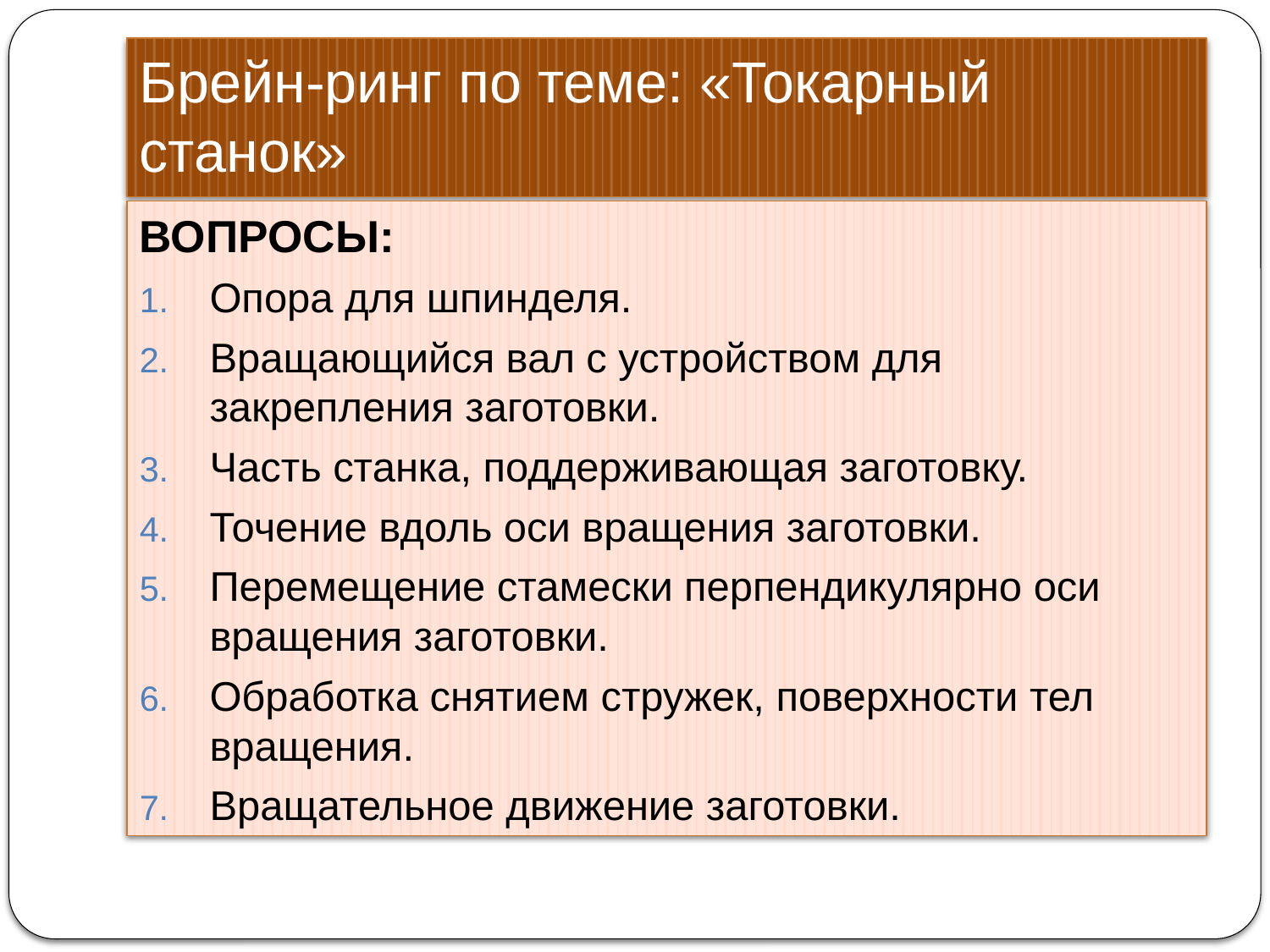

# Брейн-ринг по теме: «Токарный станок»
ВОПРОСЫ:
Опора для шпинделя.
Вращающийся вал с устройством для закрепления заготовки.
Часть станка, поддерживающая заготовку.
Точение вдоль оси вращения заготовки.
Перемещение стамески перпендикулярно оси вращения заготовки.
Обработка снятием стружек, поверхности тел вращения.
Вращательное движение заготовки.